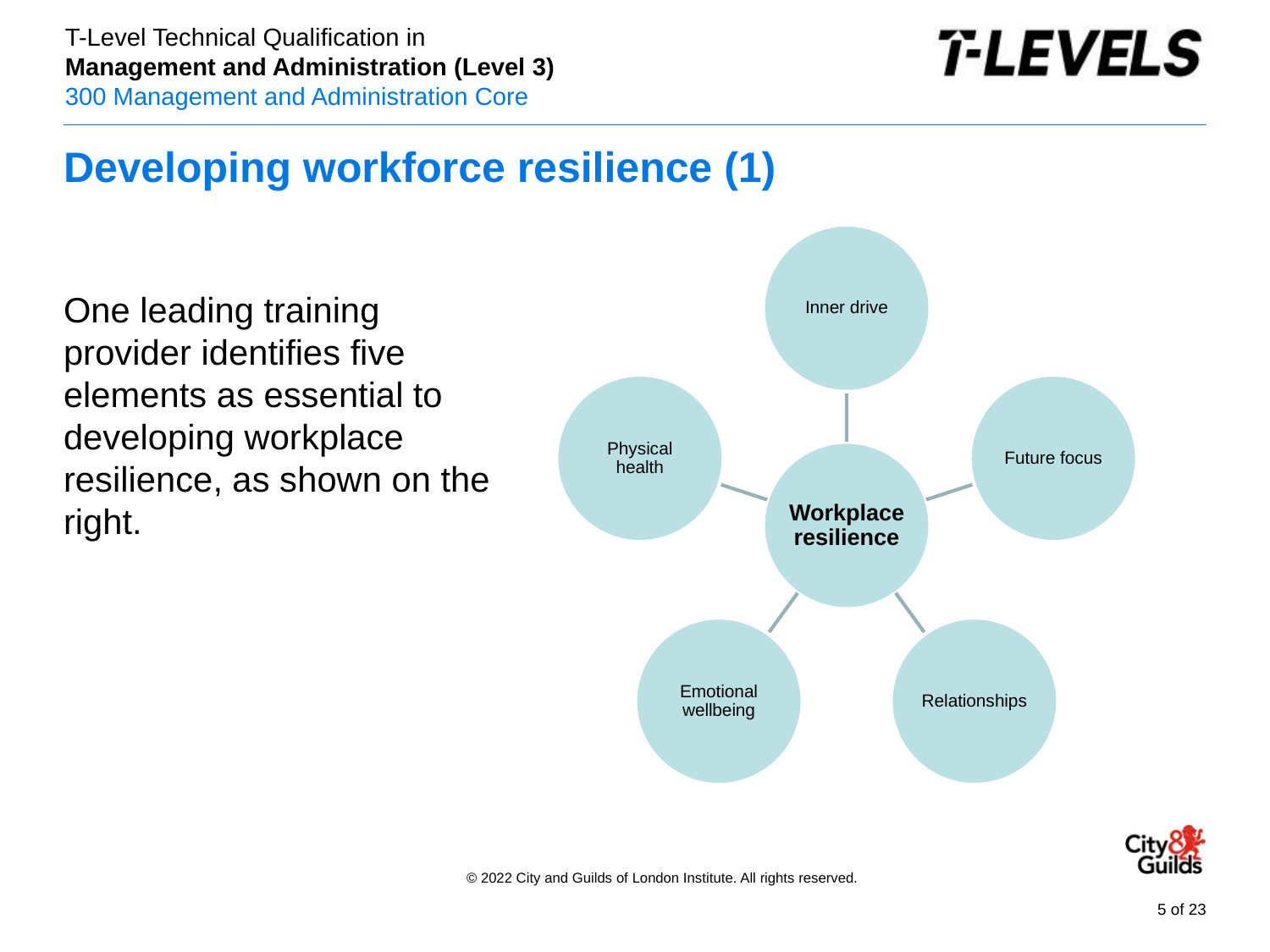

# Developing workforce resilience (1)

One leading training provider identifies five elements as essential to developing workplace resilience, as shown on the right.

Workplace resilience

Inner drive

Future focus

Relationships

Emotional wellbeing

Physical health